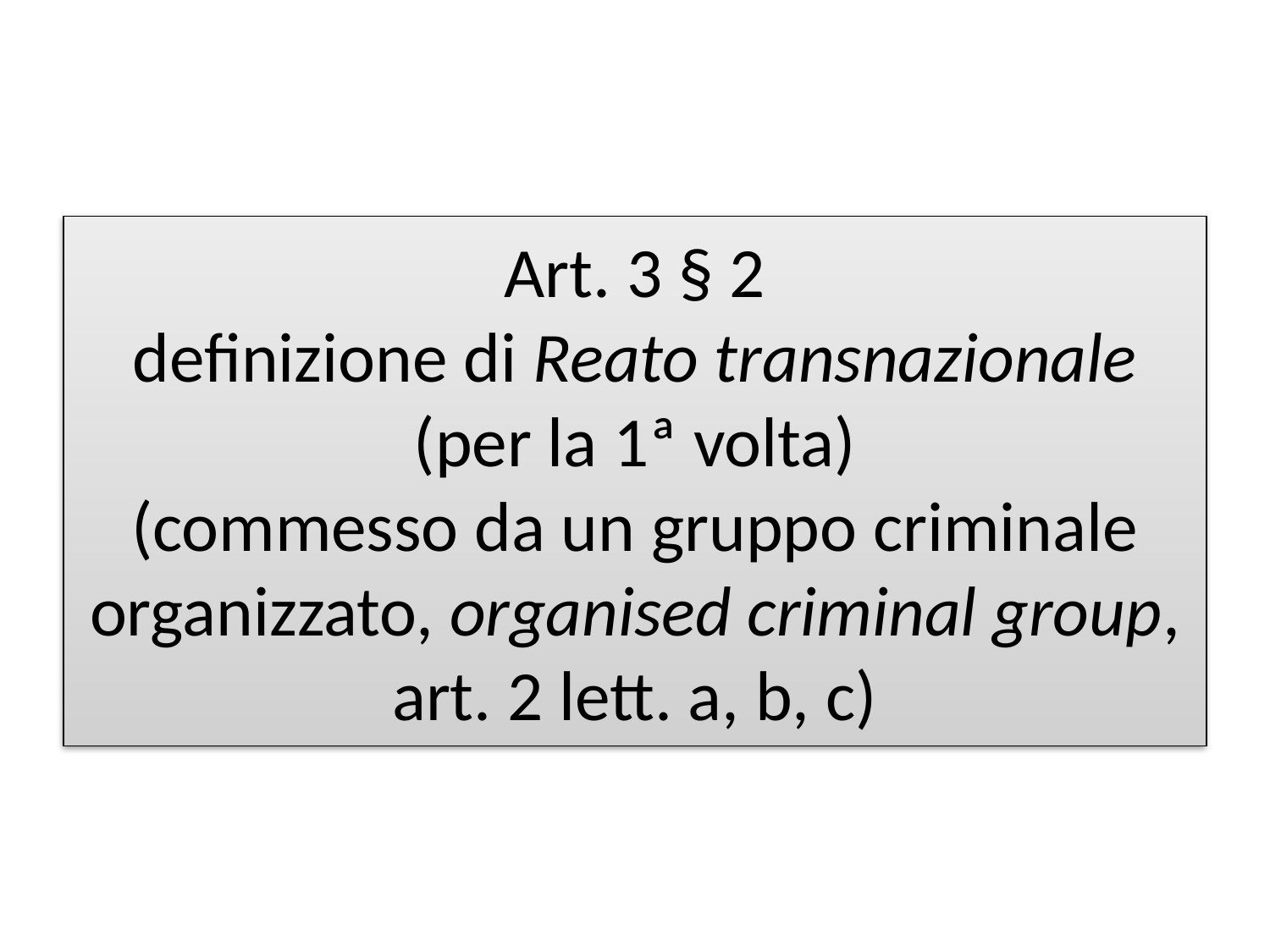

# Art. 3 § 2 definizione di Reato transnazionale (per la 1ª volta) (commesso da un gruppo criminale organizzato, organised criminal group, art. 2 lett. a, b, c)